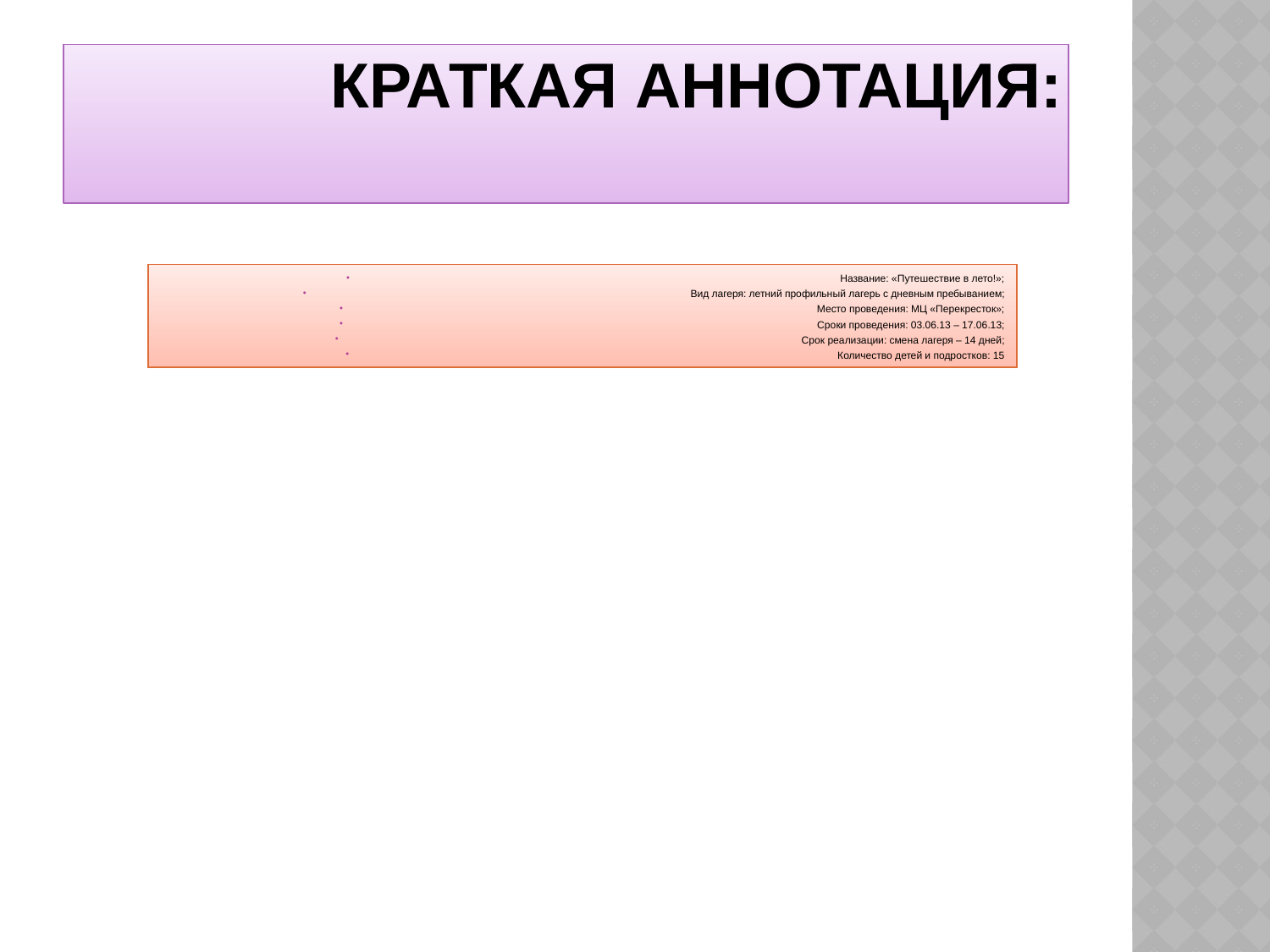

Название: «Путешествие в лето!»;
Вид лагеря: летний профильный лагерь с дневным пребыванием;
Место проведения: МЦ «Перекресток»;
Сроки проведения: 03.06.13 – 17.06.13;
Срок реализации: смена лагеря – 14 дней;
Количество детей и подростков: 15
Краткая аннотация: